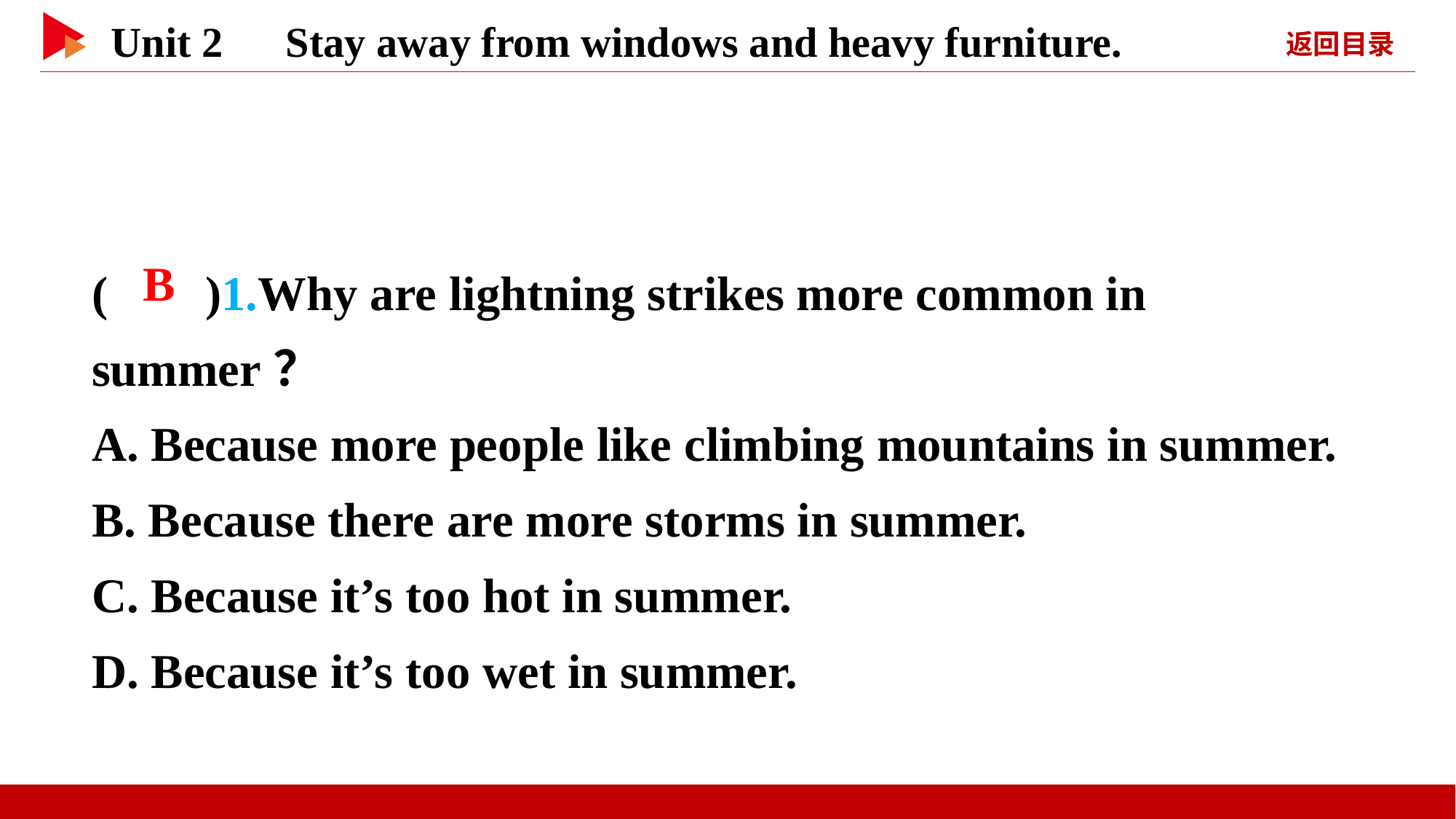

(        )1.Why are lightning strikes more common in summer？
A. Because more people like climbing mountains in summer.
B. Because there are more storms in summer.
C. Because it’s too hot in summer.
D. Because it’s too wet in summer.
   B